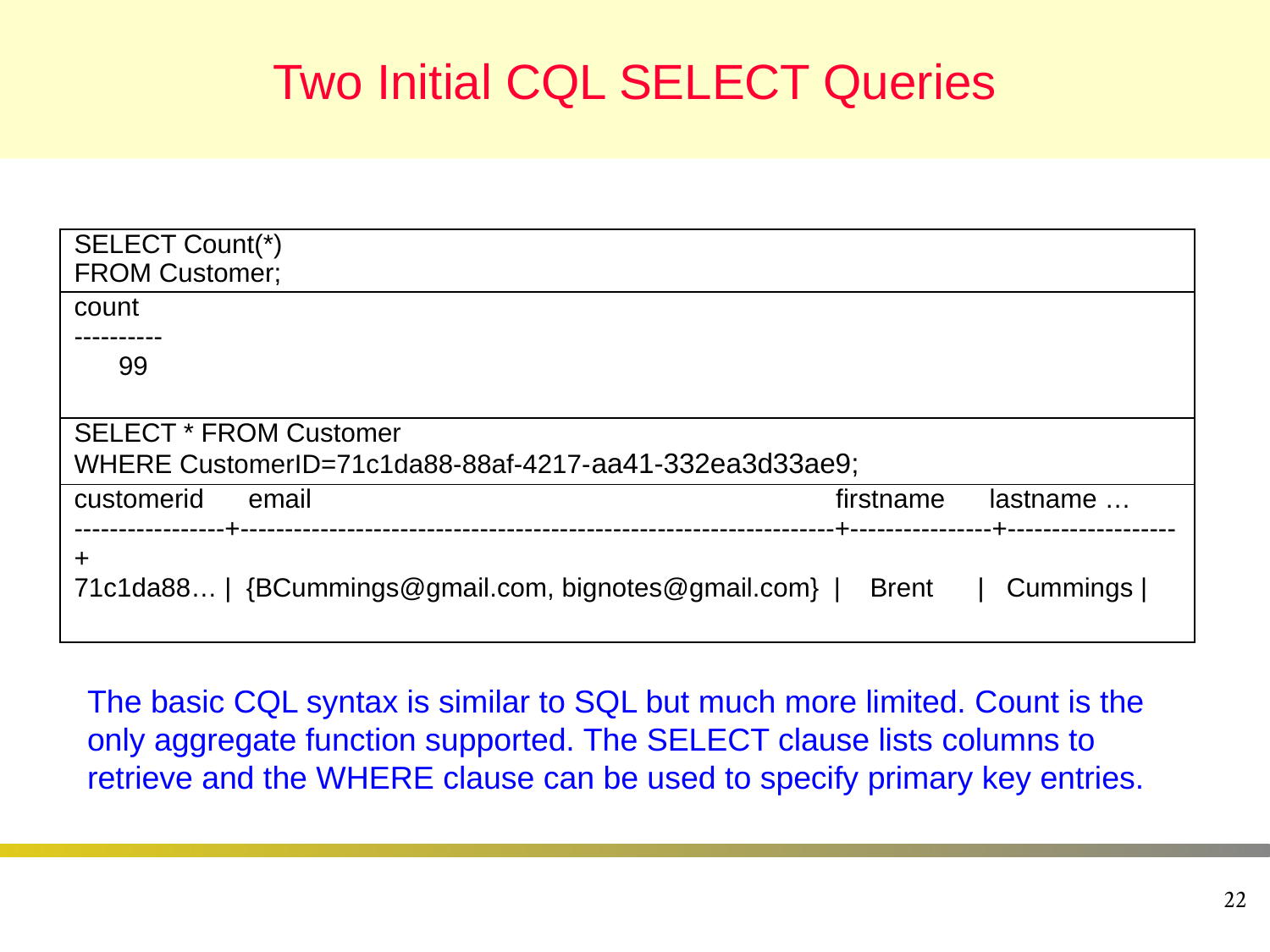

# Two Initial CQL SELECT Queries
| SELECT Count(\*) FROM Customer; |
| --- |
| count ---------- 99 |
| SELECT \* FROM Customer WHERE CustomerID=71c1da88-88af-4217-aa41-332ea3d33ae9; |
| customerid email firstname lastname … -----------------+-------------------------------------------------------------------+----------------+-------------------+ 71c1da88… | {BCummings@gmail.com, bignotes@gmail.com} | Brent | Cummings | |
The basic CQL syntax is similar to SQL but much more limited. Count is the only aggregate function supported. The SELECT clause lists columns to retrieve and the WHERE clause can be used to specify primary key entries.
22